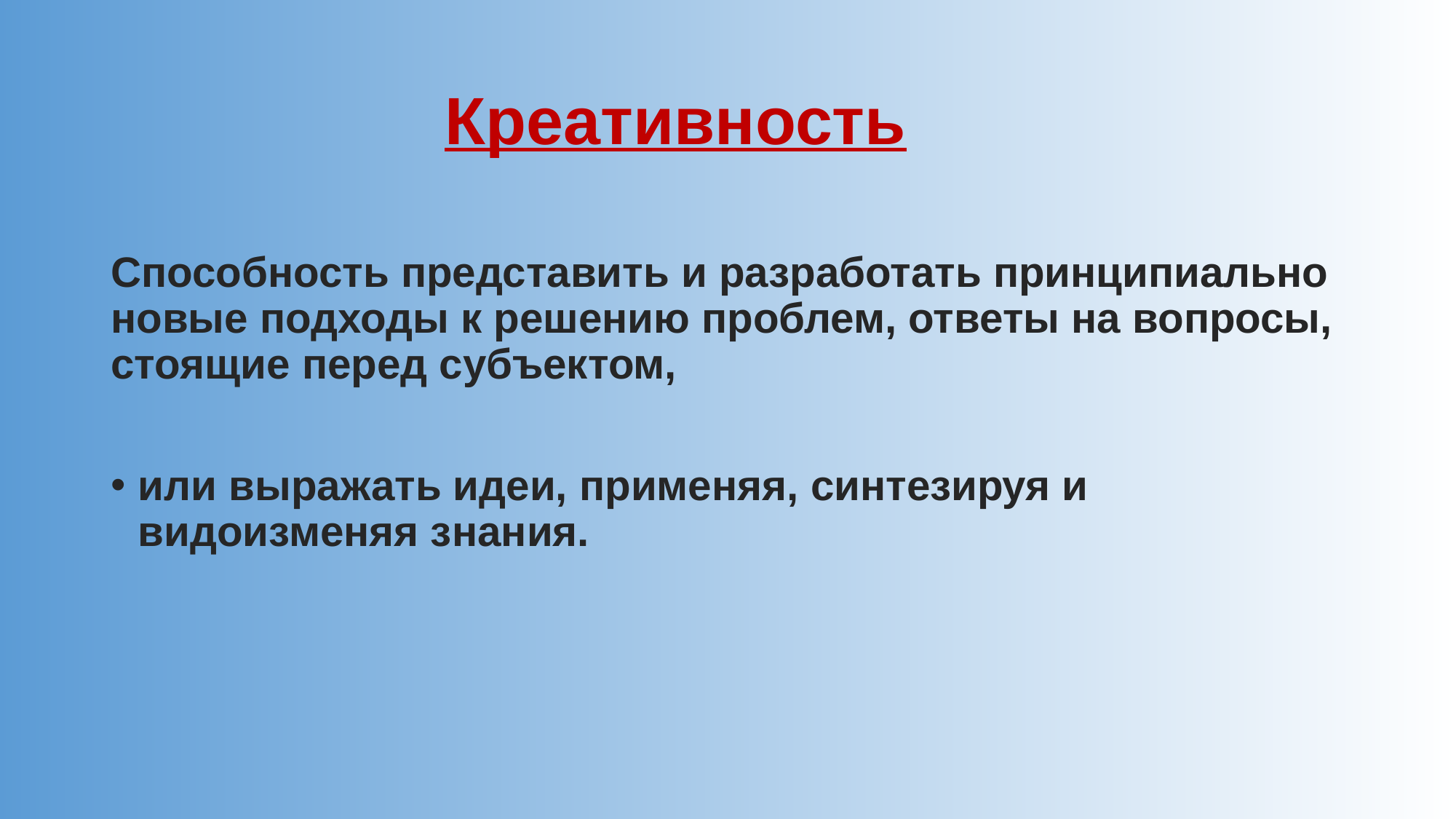

# Креативность

Способность представить и разработать принципиально новые подходы к решению проблем, ответы на вопросы, стоящие перед субъектом,

или выражать идеи, применяя, синтезируя и видоизменяя знания.